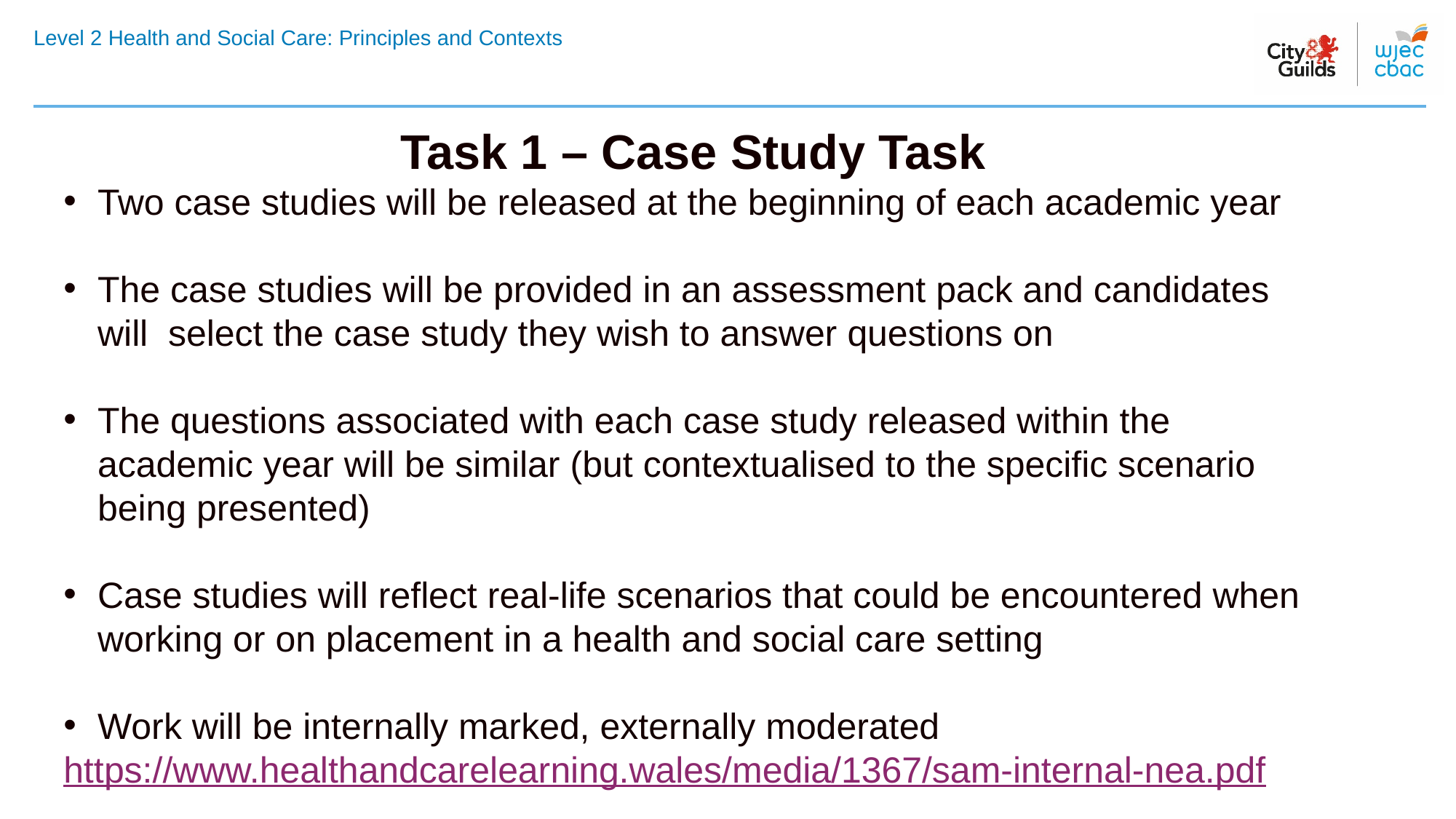

# Level 2 Health and Social Care: Principles and Contexts

Task 1 – Case Study Task
Two case studies will be released at the beginning of each academic year

The case studies will be provided in an assessment pack and candidates will  select the case study they wish to answer questions on

The questions associated with each case study released within the academic year will be similar (but contextualised to the specific scenario being presented)

Case studies will reflect real-life scenarios that could be encountered when working or on placement in a health and social care setting

Work will be internally marked, externally moderated
https://www.healthandcarelearning.wales/media/1367/sam-internal-nea.pdf